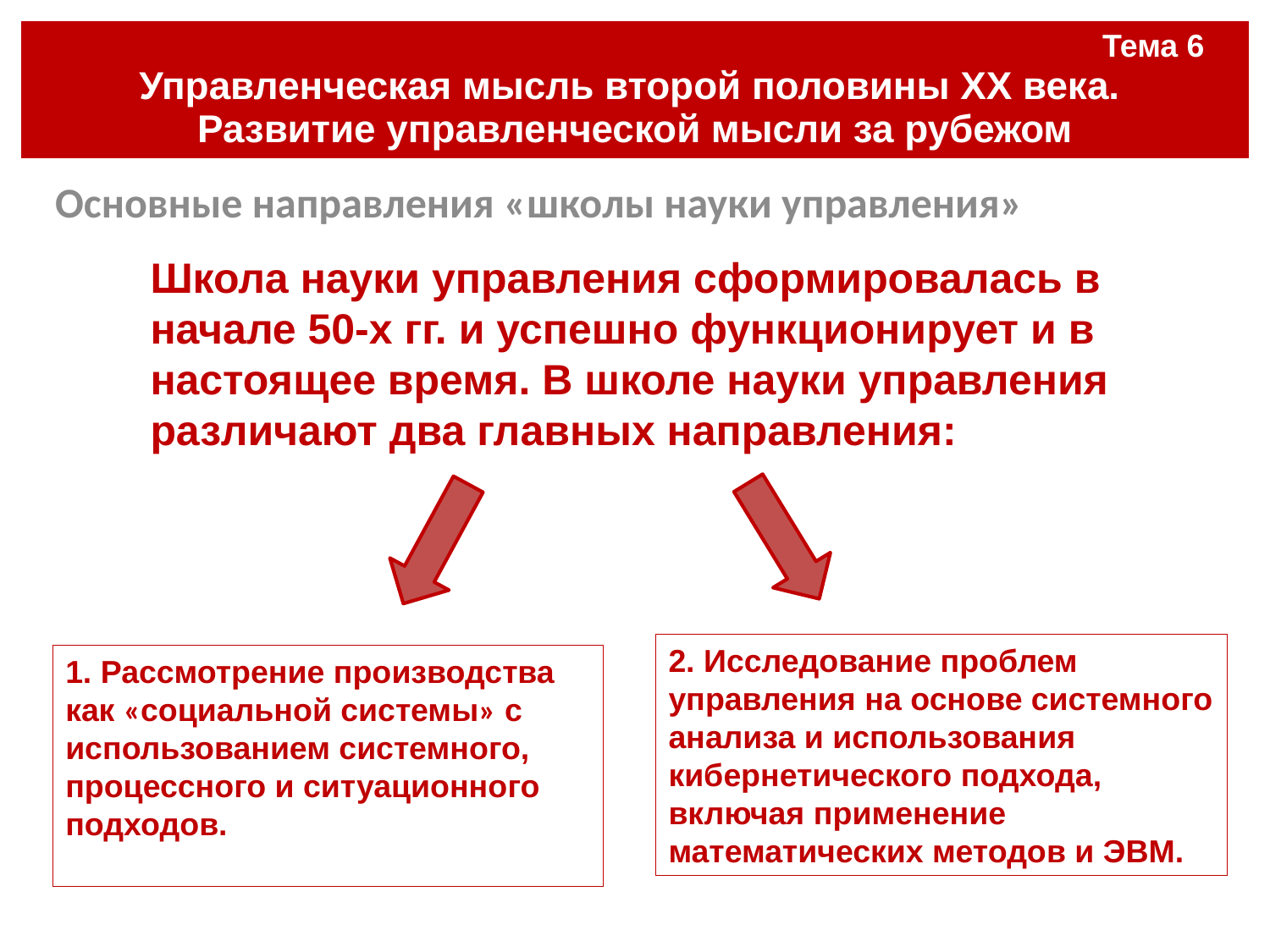

| Тема 6 Управленческая мысль второй половины ХХ века. Развитие управленческой мысли за рубежом |
| --- |
#
Основные направления «школы науки управления»
Школа науки управления сформировалась в начале 50-х гг. и успешно функционирует и в настоящее время. В школе науки управления различают два главных направления:

2. Исследование проблем управления на основе системного анализа и использования кибернетического подхода, включая применение математических методов и ЭВМ.
1. Рассмотрение производства как «социальной системы» с использованием системного, процессного и ситуационного подходов.